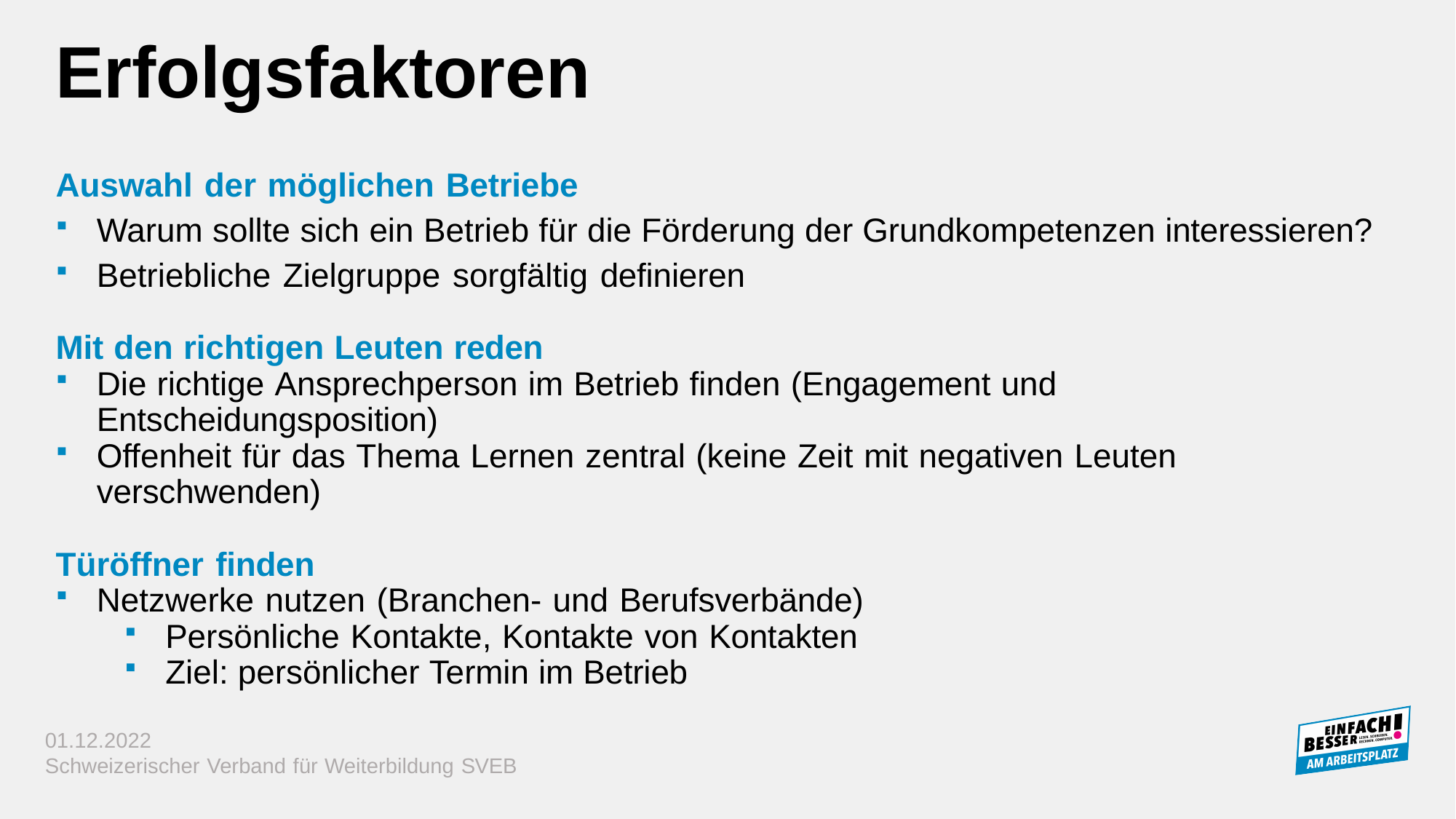

Erfolgsfaktoren
Auswahl der möglichen Betriebe
Warum sollte sich ein Betrieb für die Förderung der Grundkompetenzen interessieren?
Betriebliche Zielgruppe sorgfältig definieren

Mit den richtigen Leuten reden
Die richtige Ansprechperson im Betrieb finden (Engagement und Entscheidungsposition)
Offenheit für das Thema Lernen zentral (keine Zeit mit negativen Leuten verschwenden)

Türöffner finden
Netzwerke nutzen (Branchen- und Berufsverbände)
Persönliche Kontakte, Kontakte von Kontakten
Ziel: persönlicher Termin im Betrieb